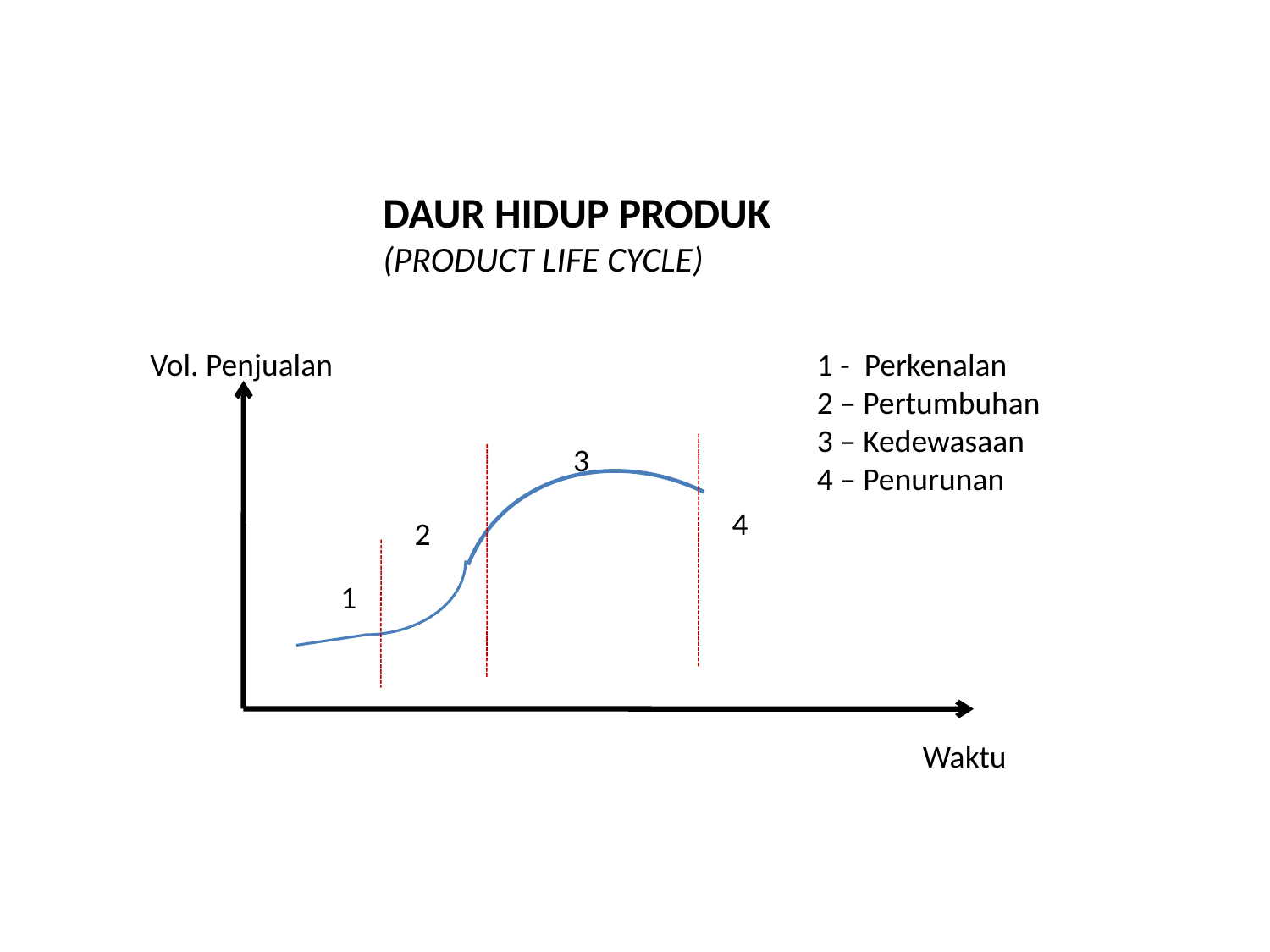

DAUR HIDUP PRODUK
(PRODUCT LIFE CYCLE)
Vol. Penjualan
1 -  Perkenalan
2 – Pertumbuhan
3 – Kedewasaan
4 – Penurunan
3

4
2
1
Waktu